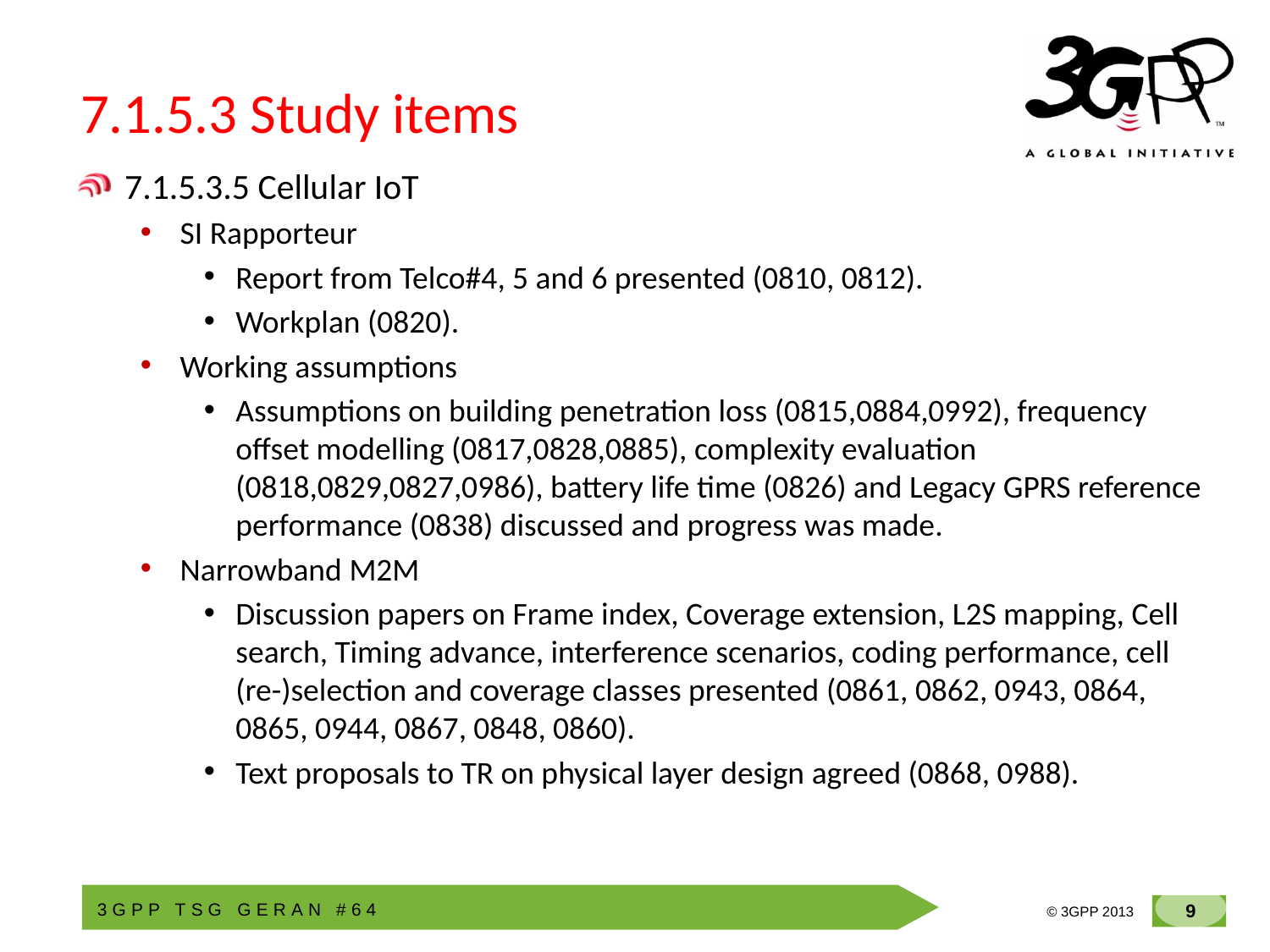

# 7.1.5.3 Study items
7.1.5.3.5 Cellular IoT
SI Rapporteur
Report from Telco#4, 5 and 6 presented (0810, 0812).
Workplan (0820).
Working assumptions
Assumptions on building penetration loss (0815,0884,0992), frequency offset modelling (0817,0828,0885), complexity evaluation (0818,0829,0827,0986), battery life time (0826) and Legacy GPRS reference performance (0838) discussed and progress was made.
Narrowband M2M
Discussion papers on Frame index, Coverage extension, L2S mapping, Cell search, Timing advance, interference scenarios, coding performance, cell (re-)selection and coverage classes presented (0861, 0862, 0943, 0864, 0865, 0944, 0867, 0848, 0860).
Text proposals to TR on physical layer design agreed (0868, 0988).